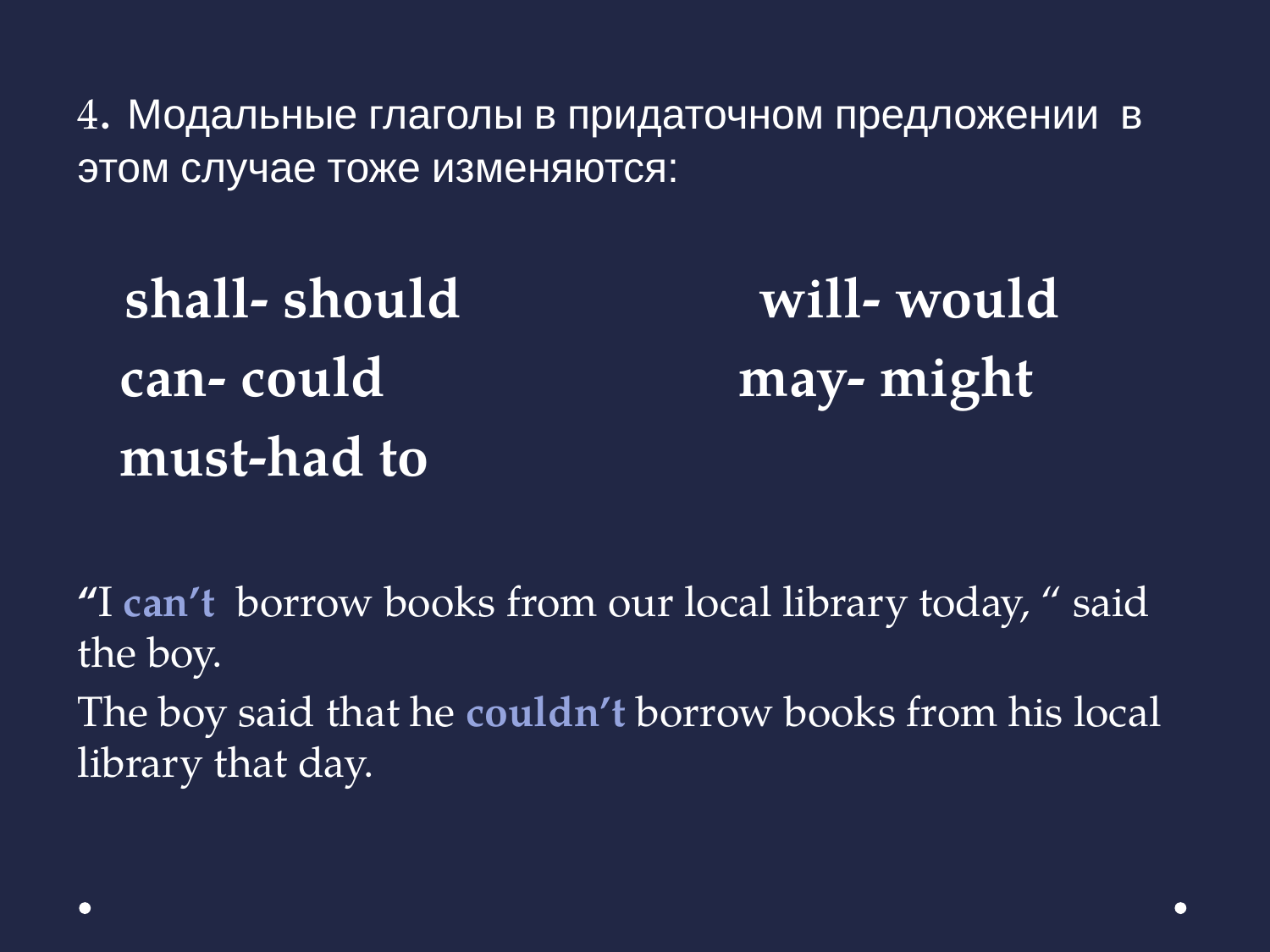

#
4. Модальные глаголы в придаточном предложении  в этом случае тоже изменяются:

   shall- should                     will- would
   can- could                         may- might
   must-had to

“I can’t  borrow books from our local library today, “ said the boy.
The boy said that he couldn’t borrow books from his local library that day.